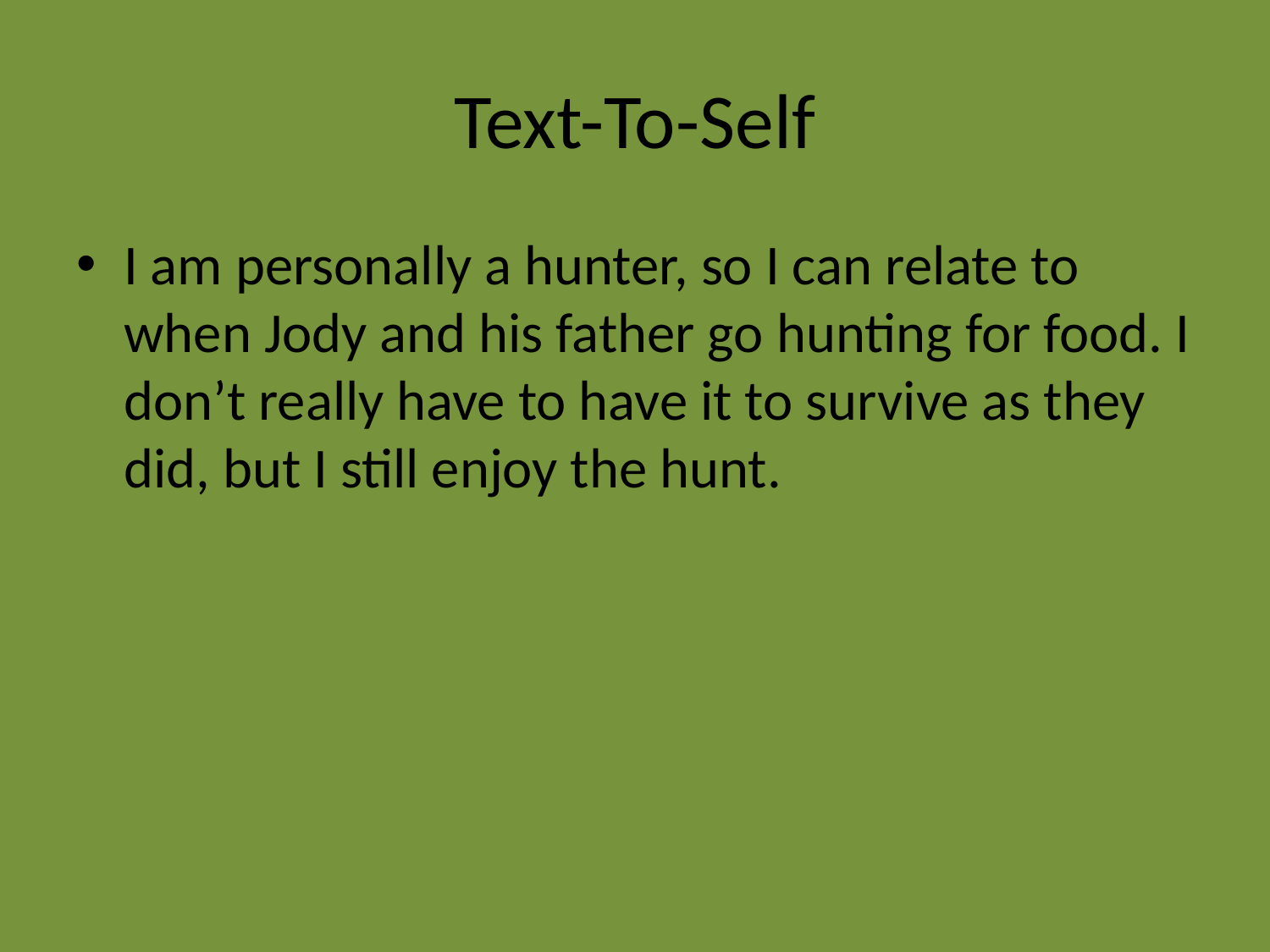

# Text-To-Self
I am personally a hunter, so I can relate to when Jody and his father go hunting for food. I don’t really have to have it to survive as they did, but I still enjoy the hunt.